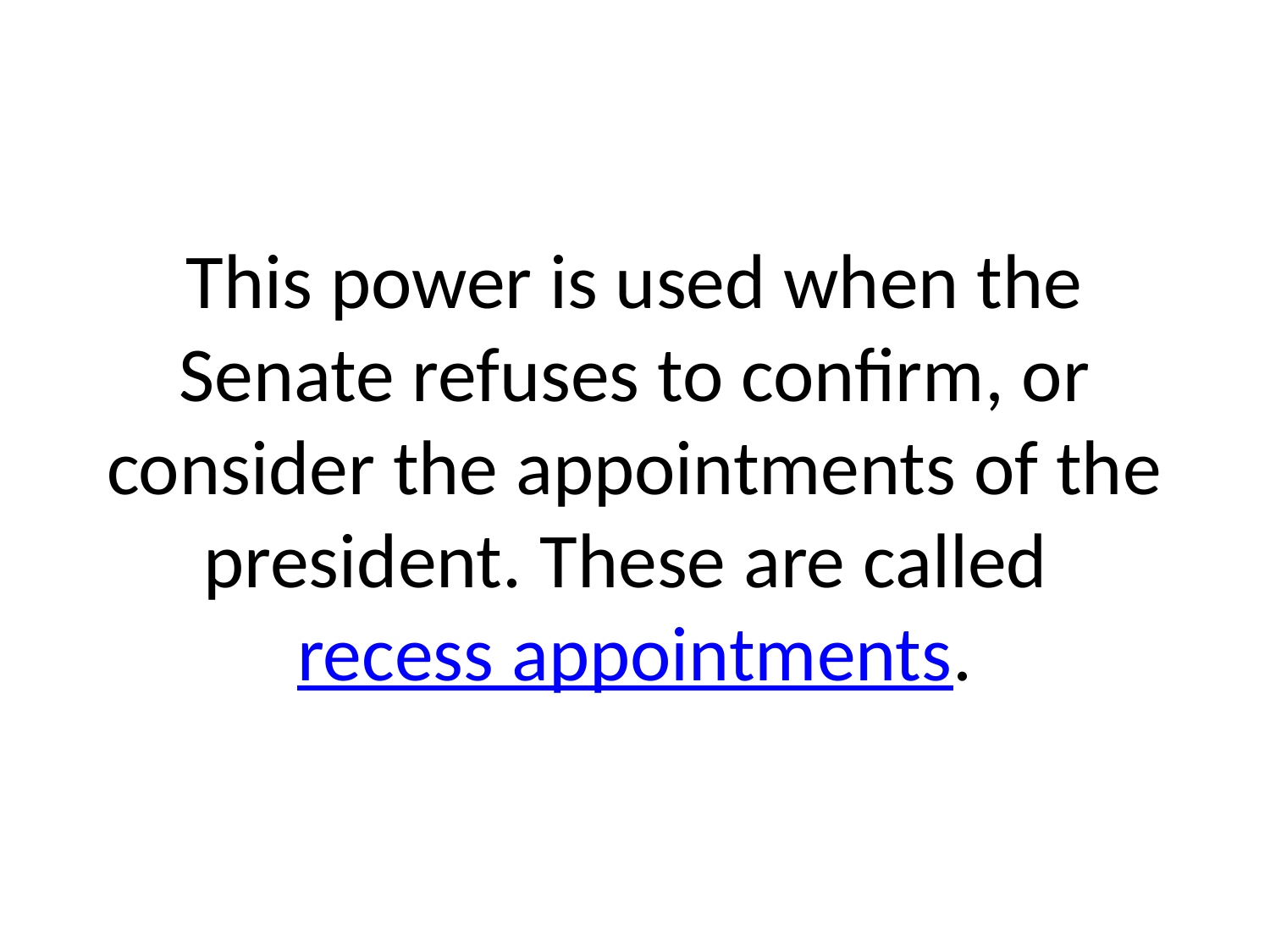

# This power is used when the Senate refuses to confirm, or consider the appointments of the president. These are called recess appointments.